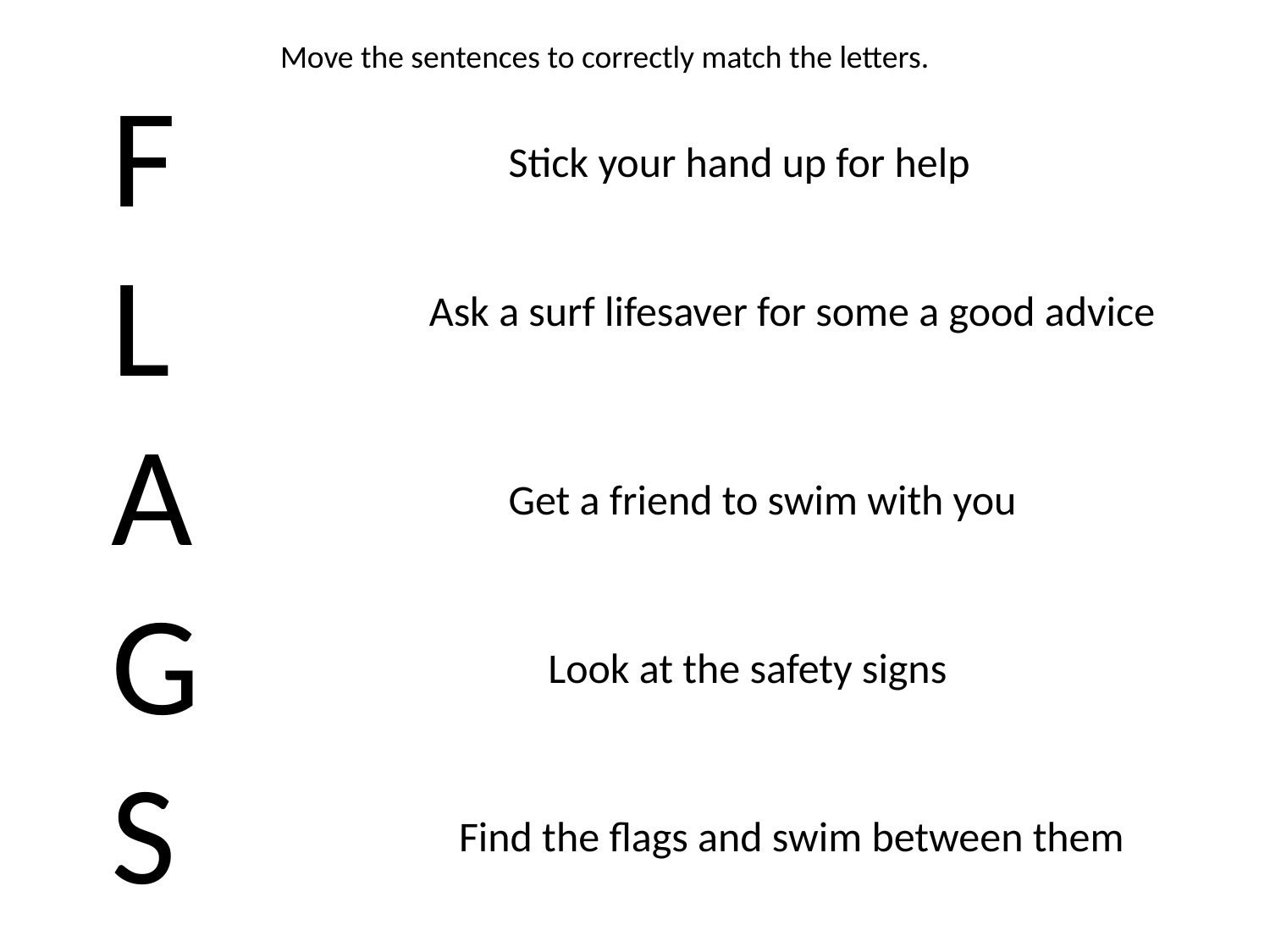

Move the sentences to correctly match the letters.
F
L
A
G
S
Stick your hand up for help
Ask a surf lifesaver for some a good advice
Get a friend to swim with you
Look at the safety signs
Find the flags and swim between them